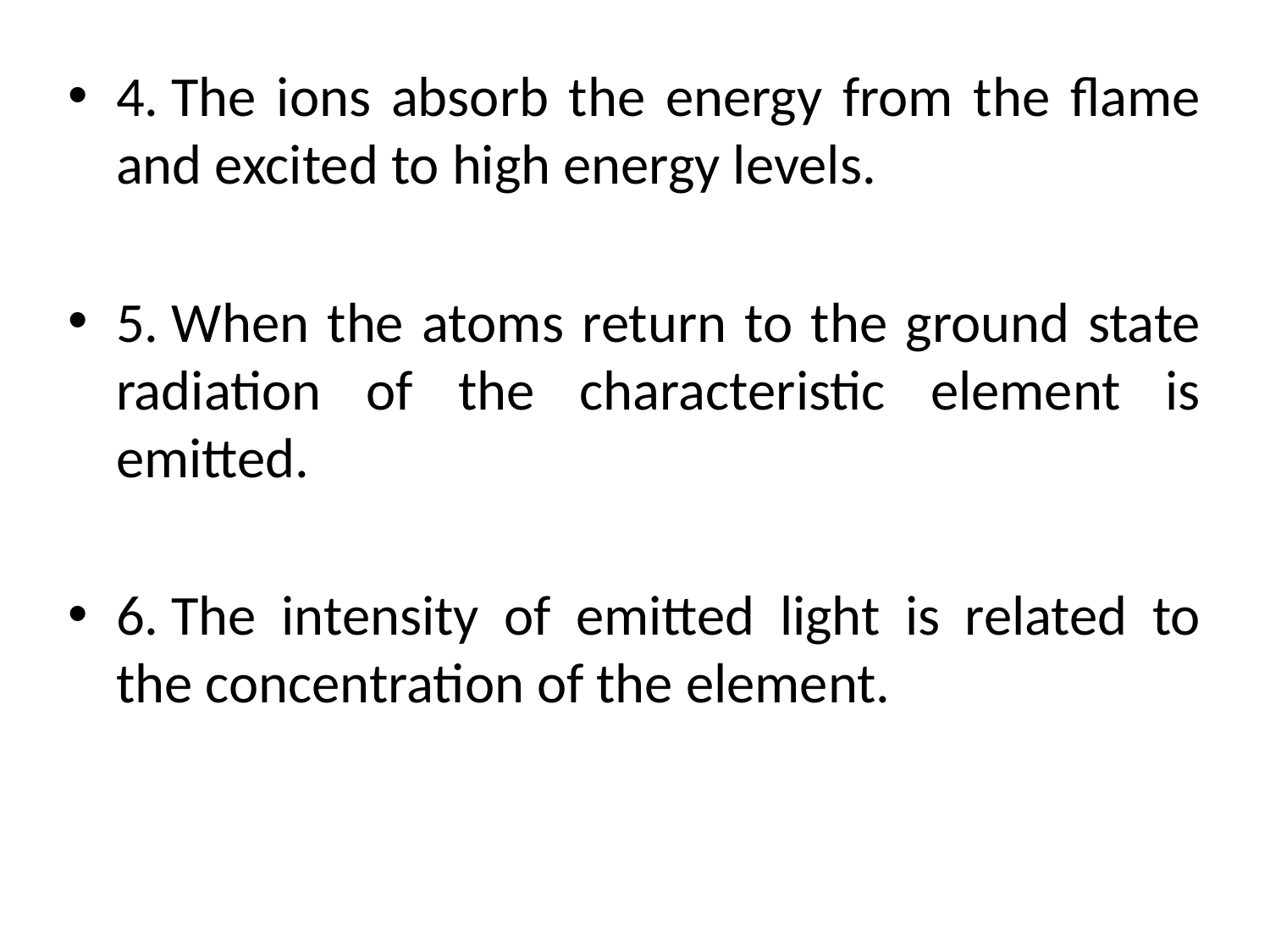

4. The ions absorb the energy from the flame and excited to high energy levels.

5. When the atoms return to the ground state radiation of the characteristic element is emitted.

6. The intensity of emitted light is related to the concentration of the element.